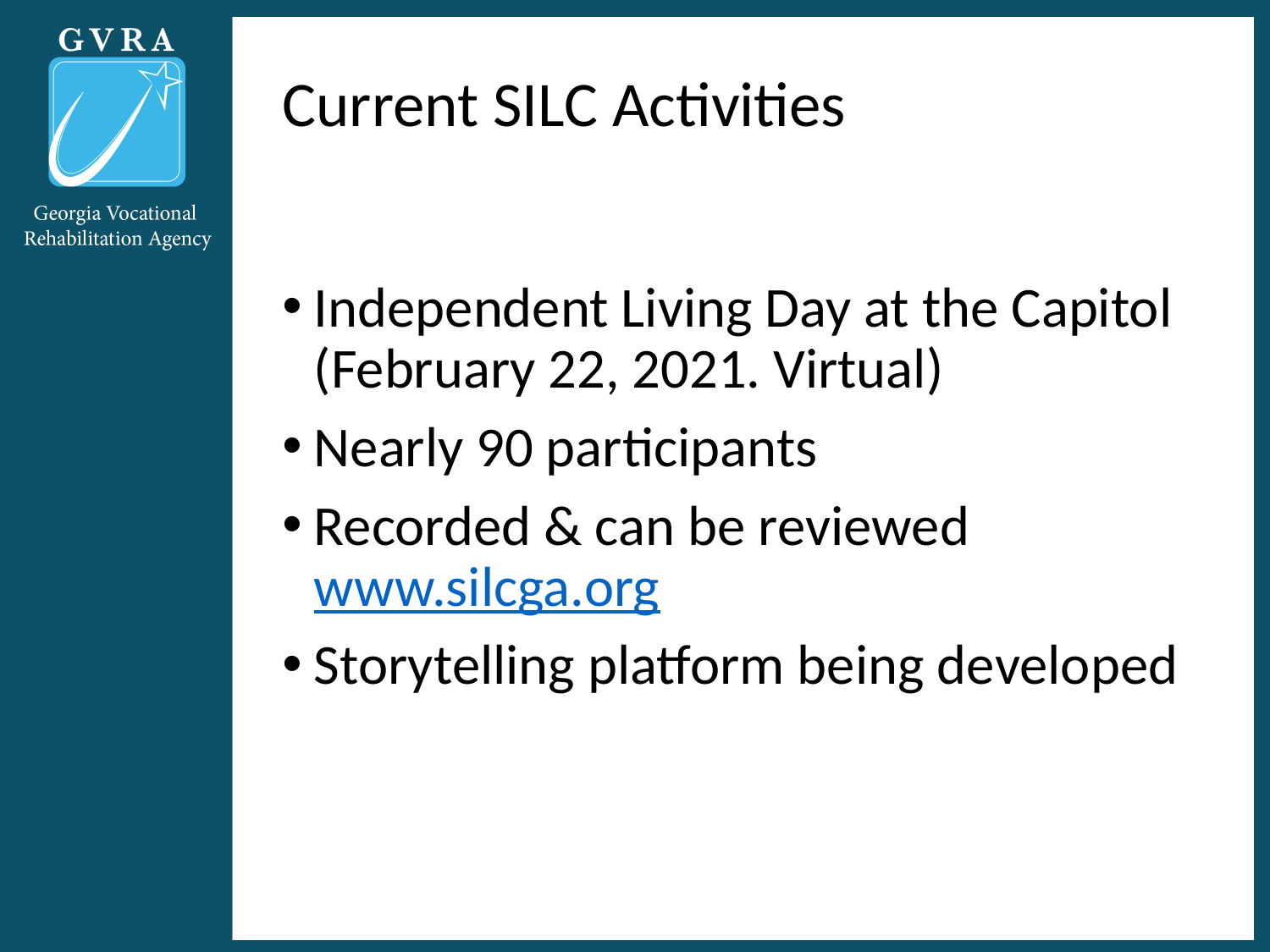

Current SILC Activities

Independent Living Day at the Capitol (February 22, 2021. Virtual)
Nearly 90 participants
Recorded & can be reviewed www.silcga.org
Storytelling platform being developed